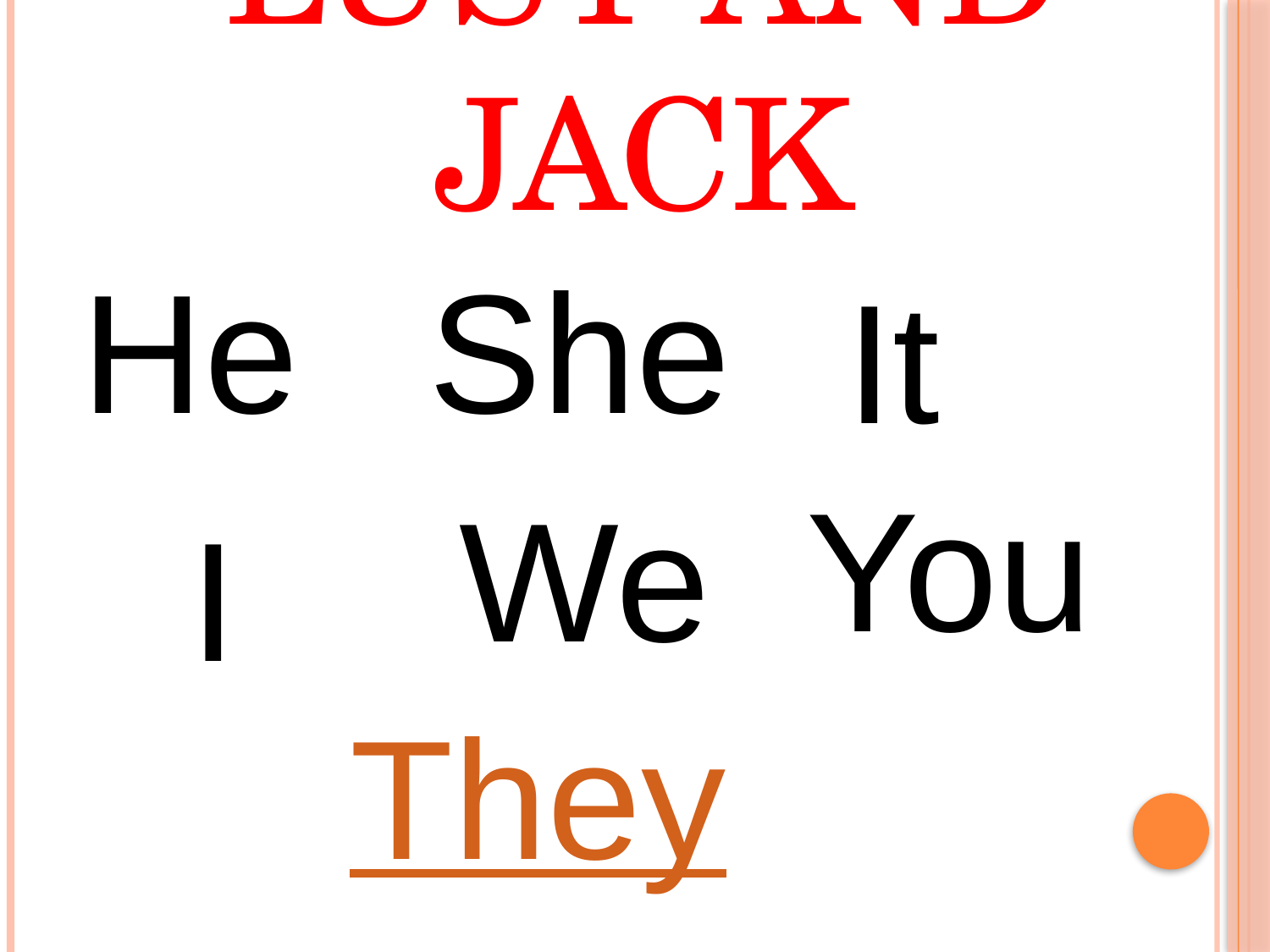

# Lusy and Jack
He
She
It
You
We
I
They